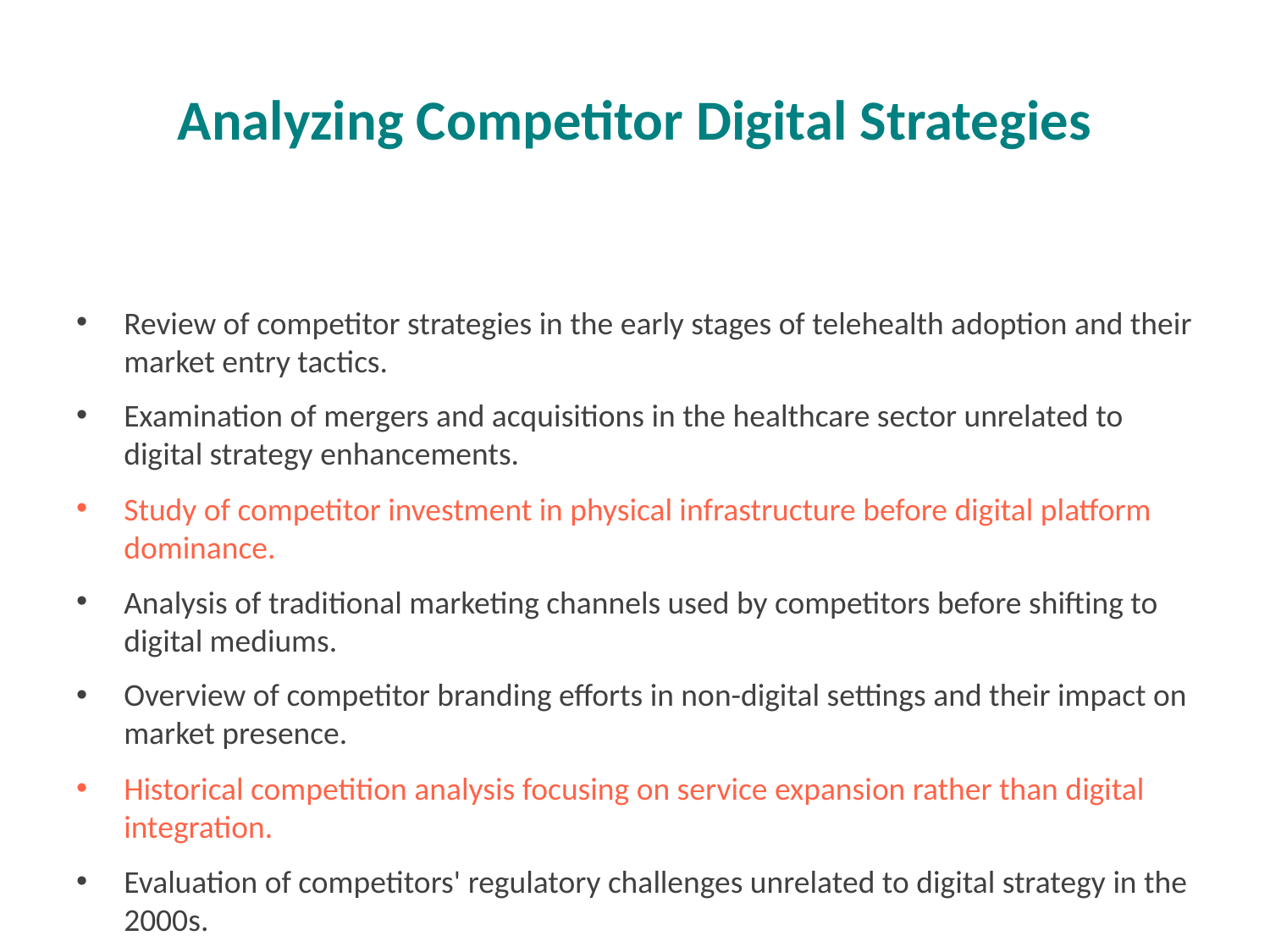

# Analyzing Competitor Digital Strategies

Review of competitor strategies in the early stages of telehealth adoption and their market entry tactics.
Examination of mergers and acquisitions in the healthcare sector unrelated to digital strategy enhancements.
Study of competitor investment in physical infrastructure before digital platform dominance.
Analysis of traditional marketing channels used by competitors before shifting to digital mediums.
Overview of competitor branding efforts in non-digital settings and their impact on market presence.
Historical competition analysis focusing on service expansion rather than digital integration.
Evaluation of competitors' regulatory challenges unrelated to digital strategy in the 2000s.